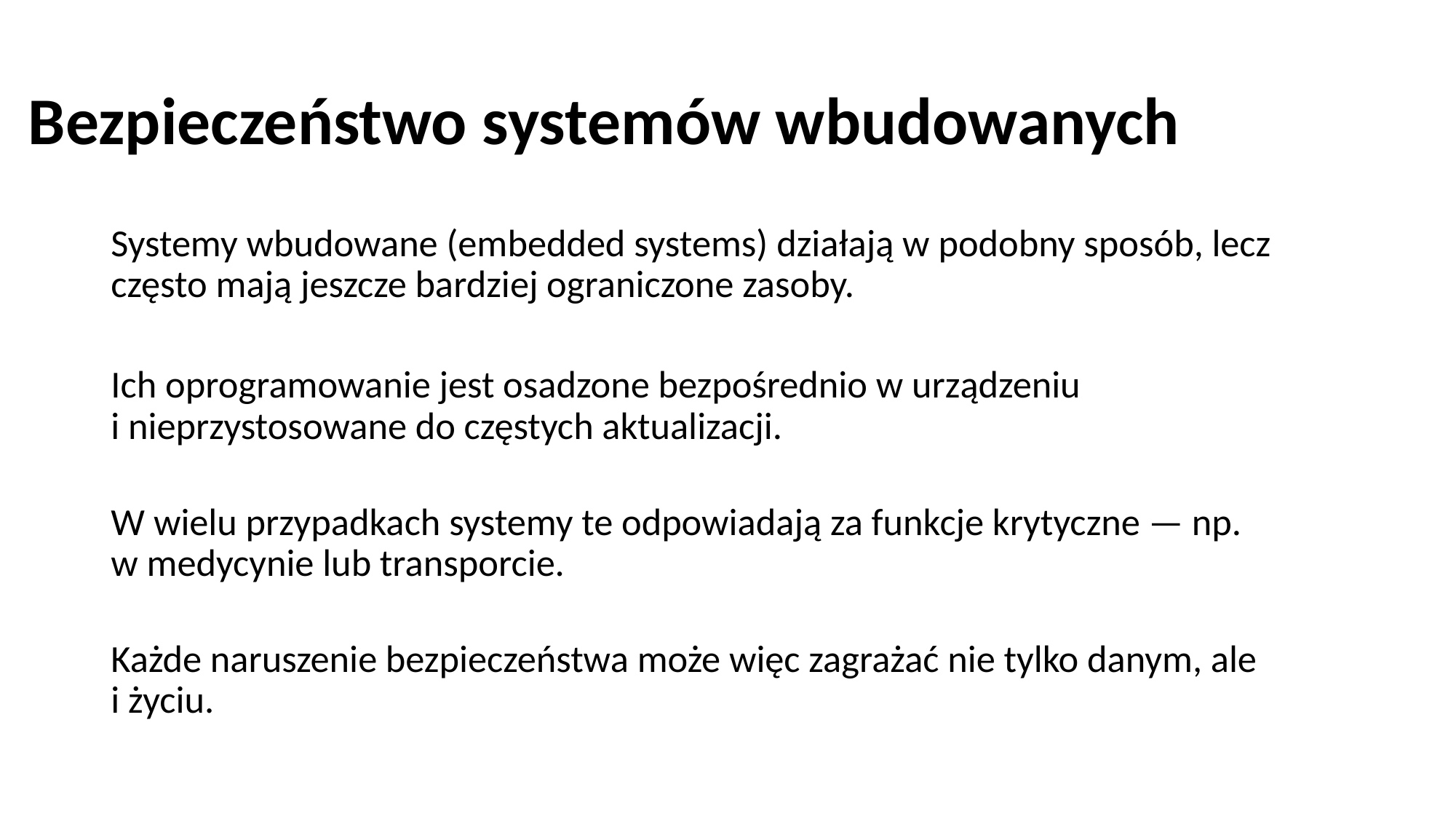

# Bezpieczeństwo systemów wbudowanych
Systemy wbudowane (embedded systems) działają w podobny sposób, lecz często mają jeszcze bardziej ograniczone zasoby.
Ich oprogramowanie jest osadzone bezpośrednio w urządzeniu
i nieprzystosowane do częstych aktualizacji.
W wielu przypadkach systemy te odpowiadają za funkcje krytyczne — np.
w medycynie lub transporcie.
Każde naruszenie bezpieczeństwa może więc zagrażać nie tylko danym, ale
i życiu.